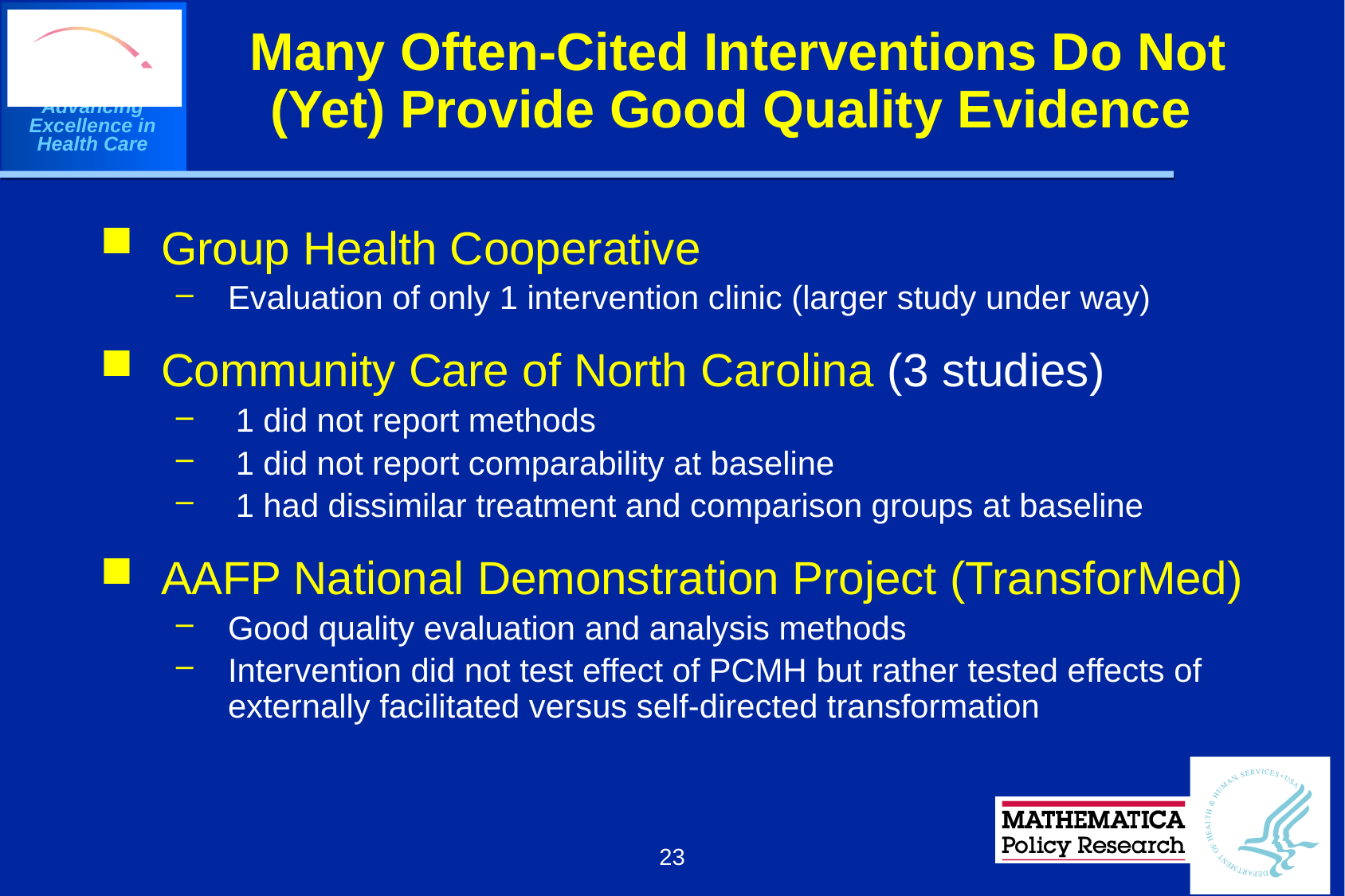

# Many Often-Cited Interventions Do Not (Yet) Provide Good Quality Evidence
Group Health Cooperative
Evaluation of only 1 intervention clinic (larger study under way)
Community Care of North Carolina (3 studies)
1 did not report methods
1 did not report comparability at baseline
1 had dissimilar treatment and comparison groups at baseline
AAFP National Demonstration Project (TransforMed)
Good quality evaluation and analysis methods
Intervention did not test effect of PCMH but rather tested effects of externally facilitated versus self-directed transformation
23